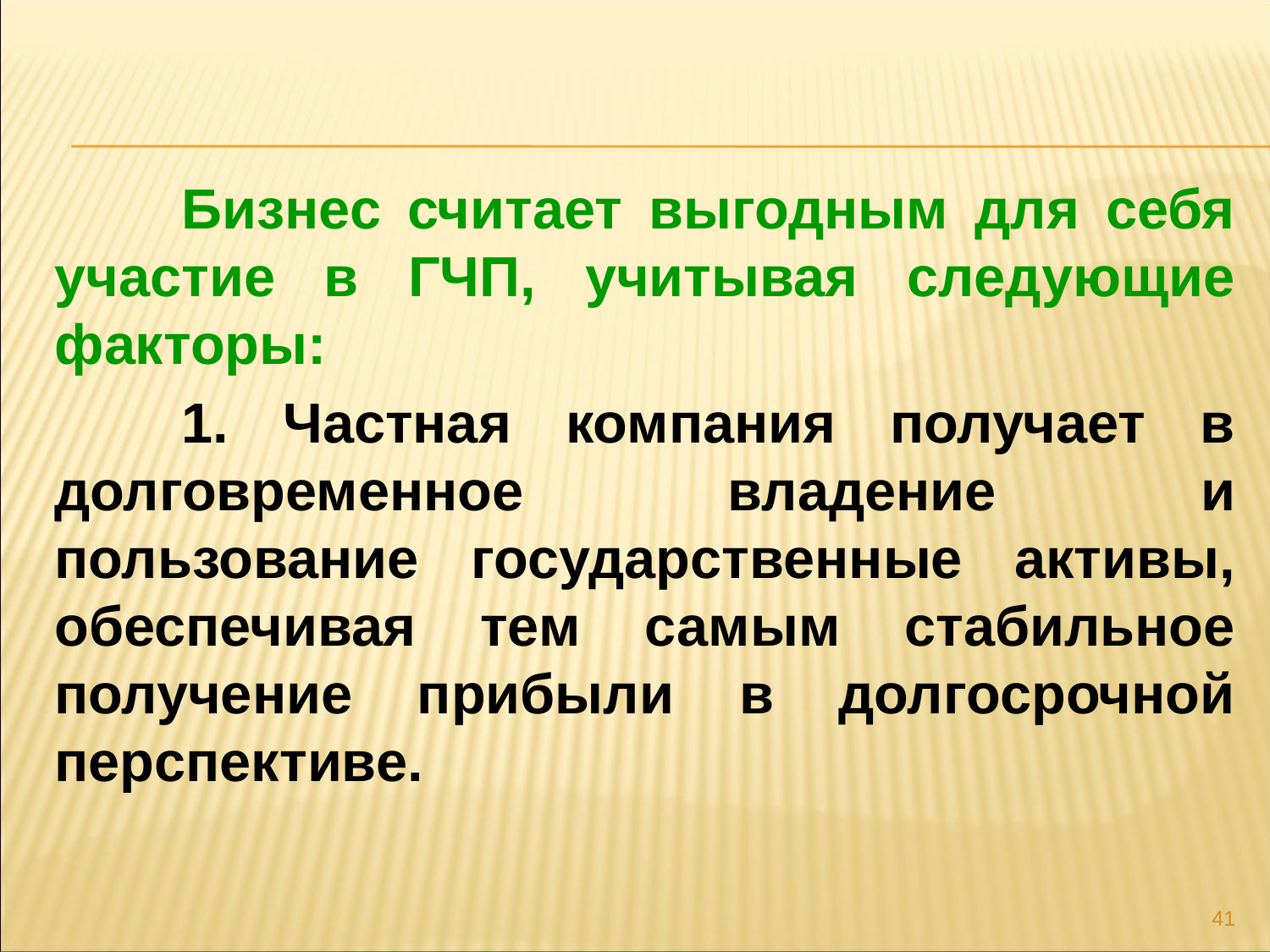

Бизнес считает выгодным для себя участие в ГЧП, учитывая следующие факторы:
	1. Частная компания получает в долговременное владение и пользование государственные активы, обеспечивая тем самым стабильное получение прибыли в долгосрочной перспективе.
41